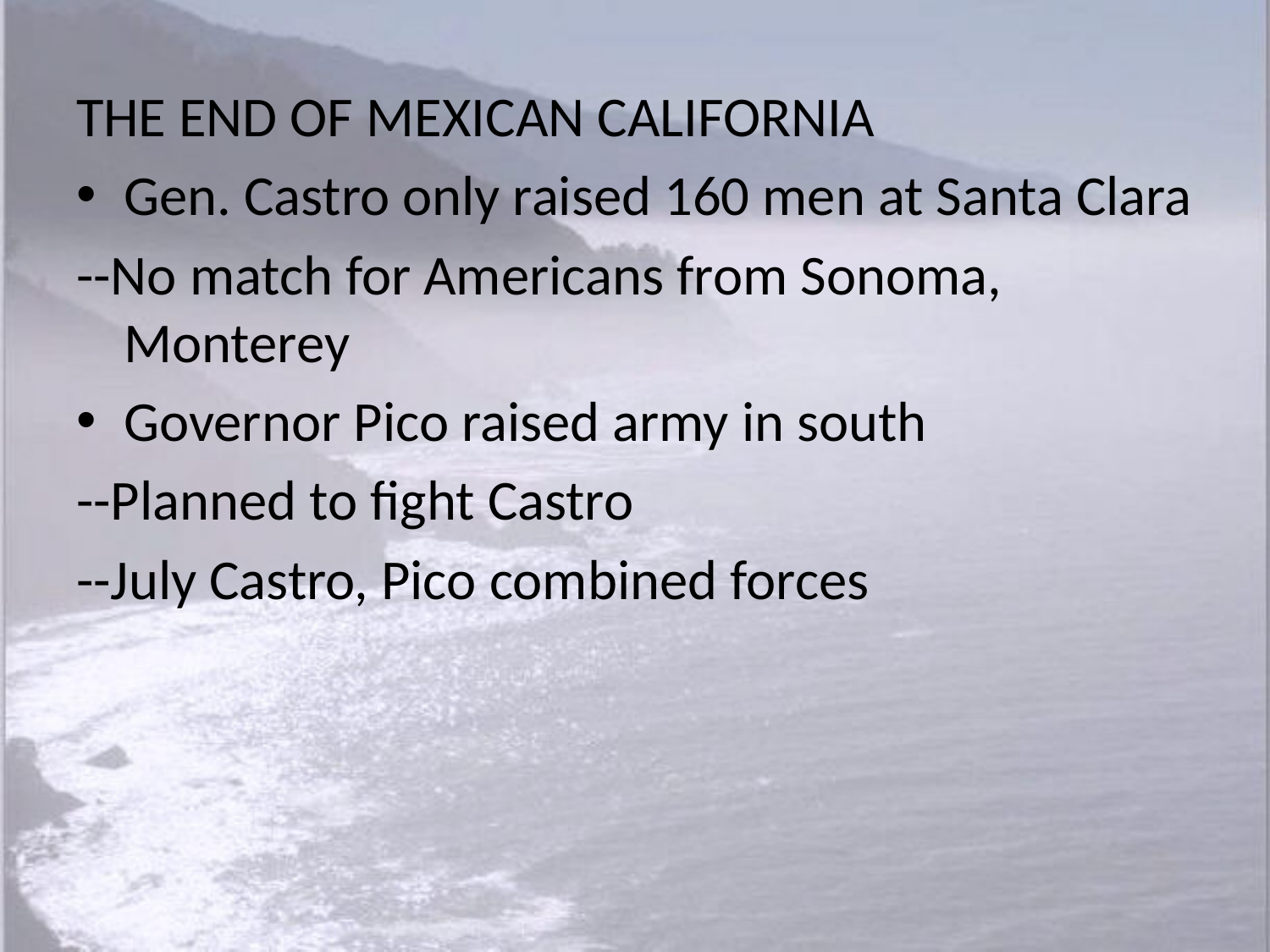

THE END OF MEXICAN CALIFORNIA
Gen. Castro only raised 160 men at Santa Clara
--No match for Americans from Sonoma, Monterey
Governor Pico raised army in south
--Planned to fight Castro
--July Castro, Pico combined forces